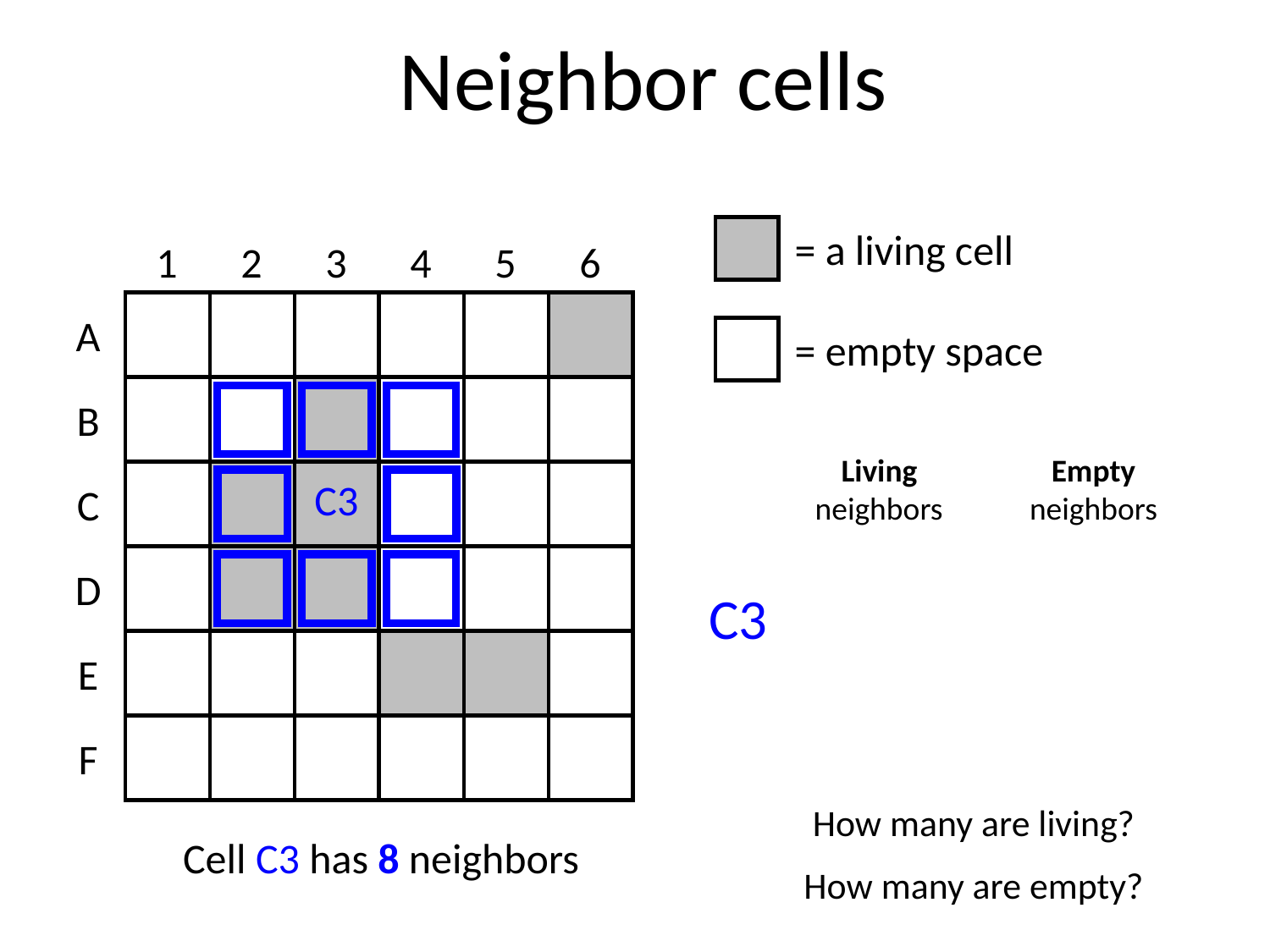

Neighbor cells
 = a living cell

1
2
3
4
5
6

A
 = empty space

B
Living neighbors
Empty neighbors

C3

C

D
C3

E

F
How many are living?
How many are empty?
Cell C3 has 8 neighbors